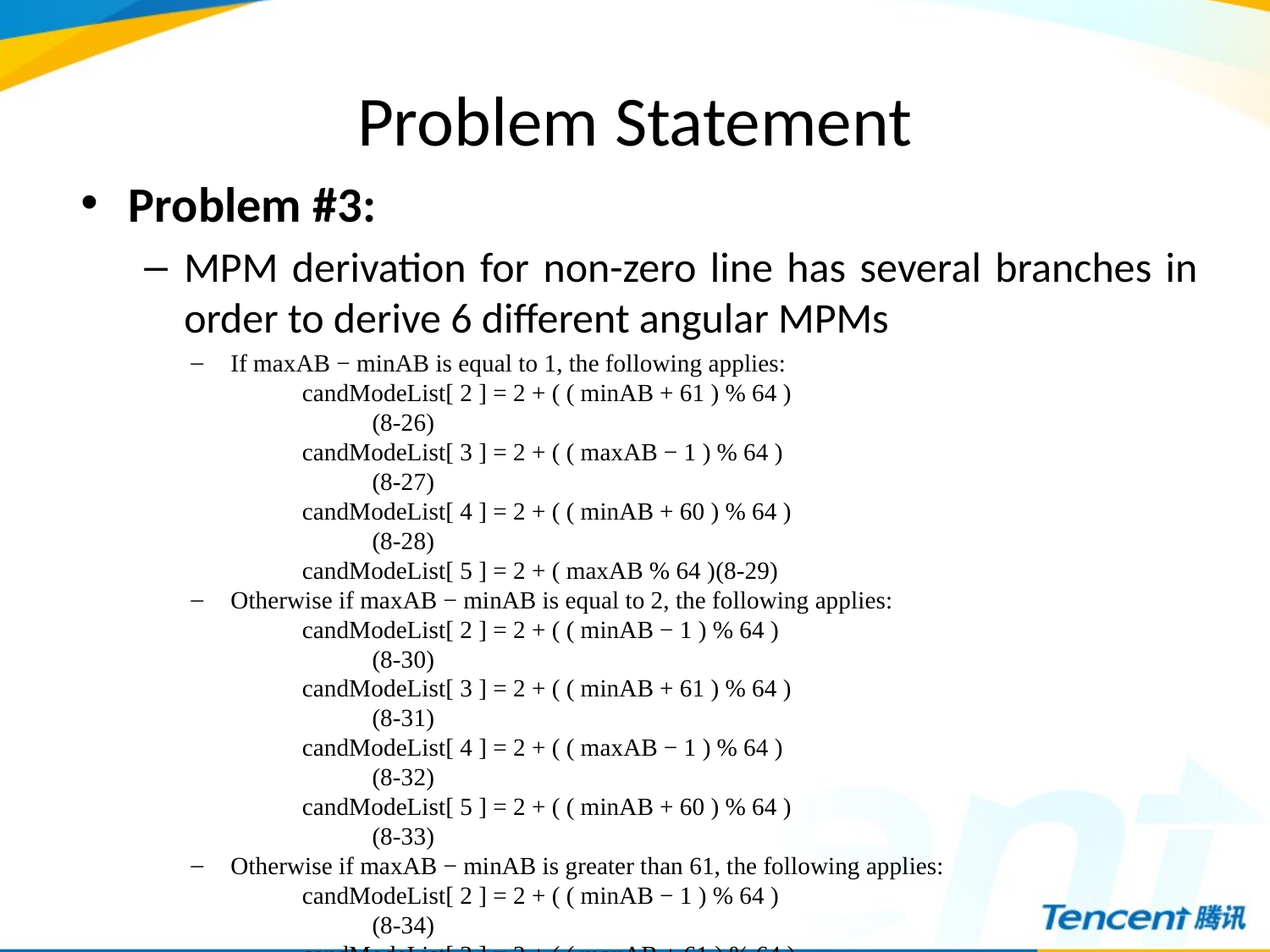

# Problem Statement
Problem #3:
MPM derivation for non-zero line has several branches in order to derive 6 different angular MPMs

If maxAB − minAB is equal to 1, the following applies:
candModeList[ 2 ] = 2 + ( ( minAB + 61 ) % 64 )	(8‑26)
candModeList[ 3 ] = 2 + ( ( maxAB − 1 ) % 64 )	(8‑27)
candModeList[ 4 ] = 2 + ( ( minAB + 60 ) % 64 )	(8‑28)
candModeList[ 5 ] = 2 + ( maxAB % 64 )	(8‑29)
Otherwise if maxAB − minAB is equal to 2, the following applies:
candModeList[ 2 ] = 2 + ( ( minAB − 1 ) % 64 )	(8‑30)
candModeList[ 3 ] = 2 + ( ( minAB + 61 ) % 64 )	(8‑31)
candModeList[ 4 ] = 2 + ( ( maxAB − 1 ) % 64 )	(8‑32)
candModeList[ 5 ] = 2 + ( ( minAB + 60 ) % 64 )	(8‑33)
Otherwise if maxAB − minAB is greater than 61, the following applies:
candModeList[ 2 ] = 2 + ( ( minAB − 1 ) % 64 )	(8‑34)
candModeList[ 3 ] = 2 + ( ( maxAB + 61 ) % 64 )	(8‑35)
candModeList[ 4 ] = 2 + ( minAB % 64 )	(8‑36)
candModeList[ 5 ] = 2 + ( ( maxAB + 60 ) % 64 )	(8‑37)
Otherwise, the following applies:
candModeList[ 2 ] = 2 + ( ( candIntraPredModeA minAB + 61 ) % 64 )	(8‑38)
candModeList[ 3 ] = 2 + ( ( candIntraPredModeA minAB − 1 ) % 64 )	(8‑39)
candModeList[ 4 ] = 2 + ( ( candIntraPredModeB maxAB + 61 ) % 64 )	(8‑40)
candModeList[ 5 ] = 2 + ( ( candIntraPredModeB maxAB − 1 ) % 64 )	(8‑41)